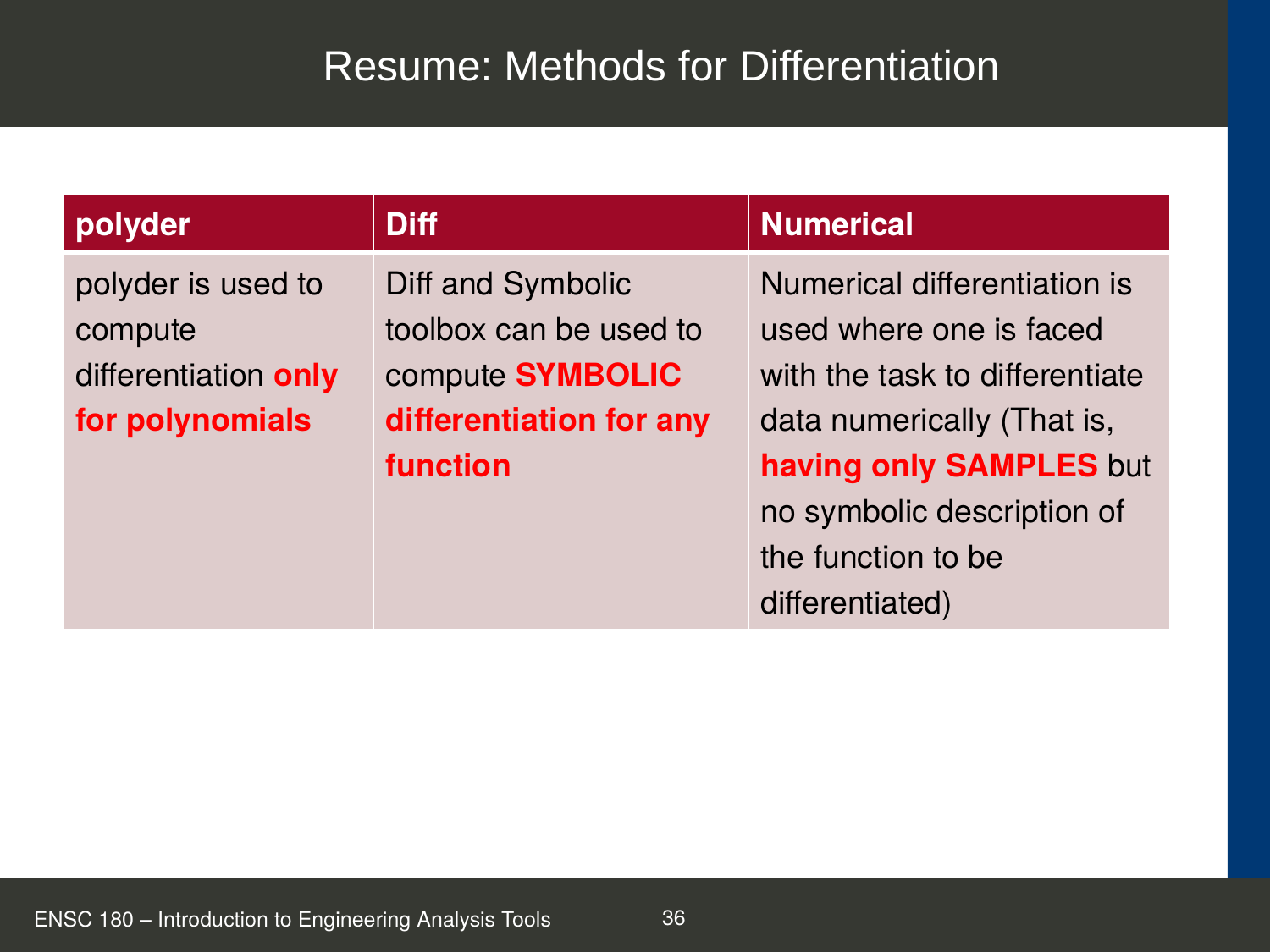

# Resume: Methods for Differentiation
| polyder | Diff | Numerical |
| --- | --- | --- |
| polyder is used to compute differentiation only for polynomials | Diff and Symbolic toolbox can be used to compute SYMBOLIC differentiation for any function | Numerical differentiation is used where one is faced with the task to differentiate data numerically (That is, having only SAMPLES but no symbolic description of the function to be differentiated) |

ENSC 180 – Introduction to Engineering Analysis Tools